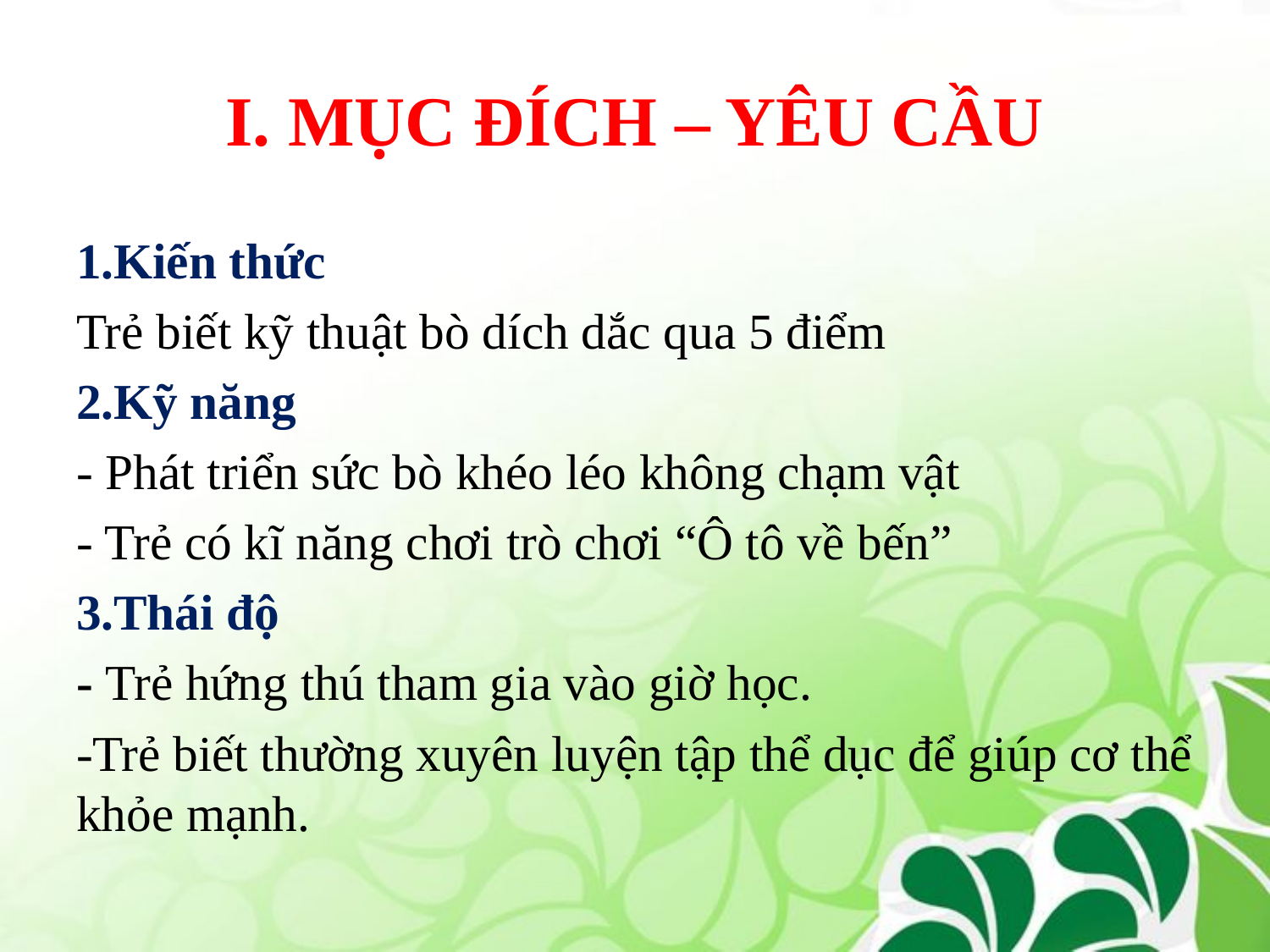

# I. MỤC ĐÍCH – YÊU CẦU
1.Kiến thức
Trẻ biết kỹ thuật bò dích dắc qua 5 điểm
2.Kỹ năng
- Phát triển sức bò khéo léo không chạm vật
- Trẻ có kĩ năng chơi trò chơi “Ô tô về bến”
3.Thái độ
- Trẻ hứng thú tham gia vào giờ học.
-Trẻ biết thường xuyên luyện tập thể dục để giúp cơ thể khỏe mạnh.